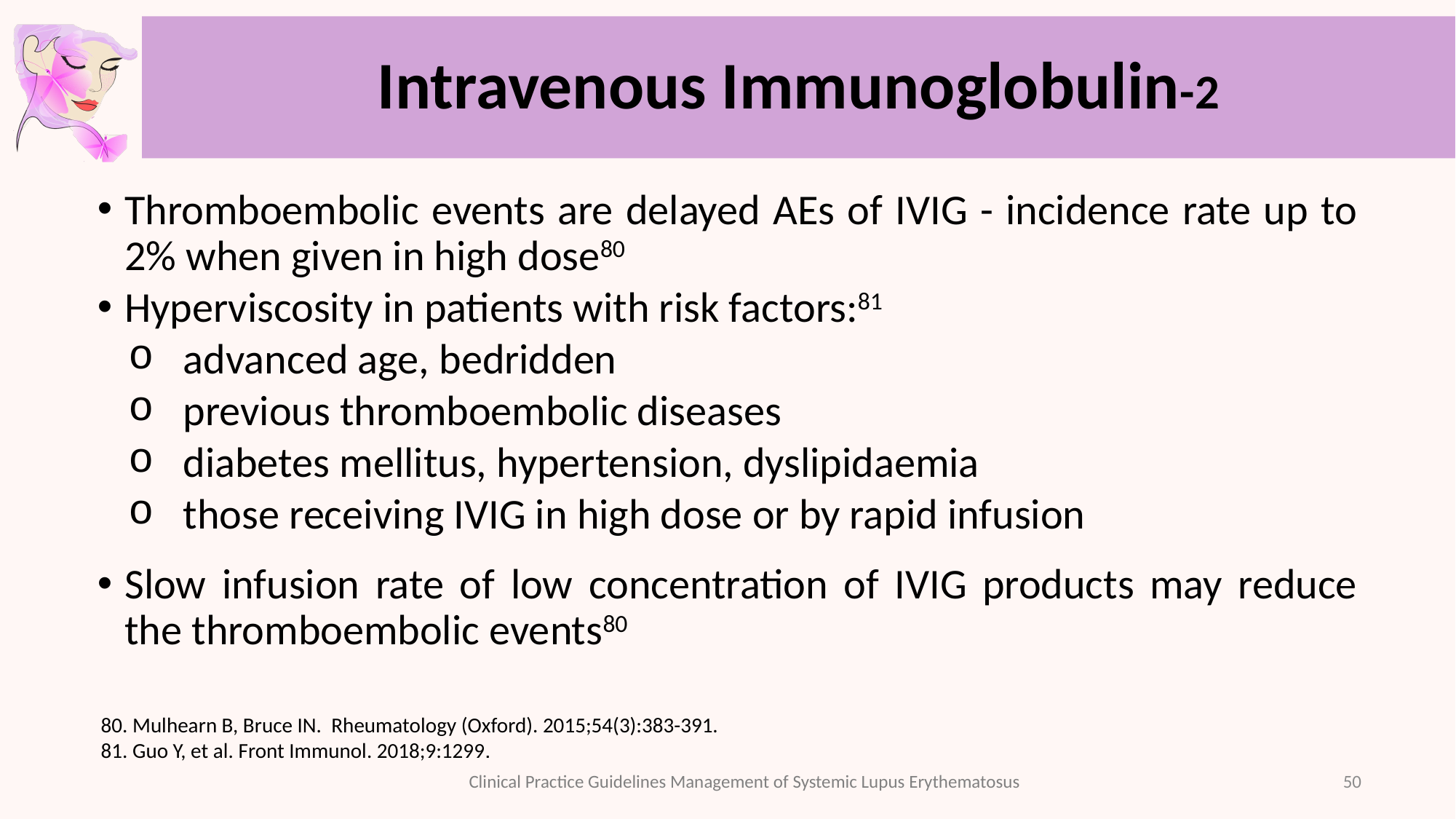

# Intravenous Immunoglobulin-2
Thromboembolic events are delayed AEs of IVIG - incidence rate up to 2% when given in high dose80
Hyperviscosity in patients with risk factors:81
advanced age, bedridden
previous thromboembolic diseases
diabetes mellitus, hypertension, dyslipidaemia
those receiving IVIG in high dose or by rapid infusion
Slow infusion rate of low concentration of IVIG products may reduce the thromboembolic events80
80. Mulhearn B, Bruce IN.  Rheumatology (Oxford). 2015;54(3):383-391.
81. Guo Y, et al. Front Immunol. 2018;9:1299.

50